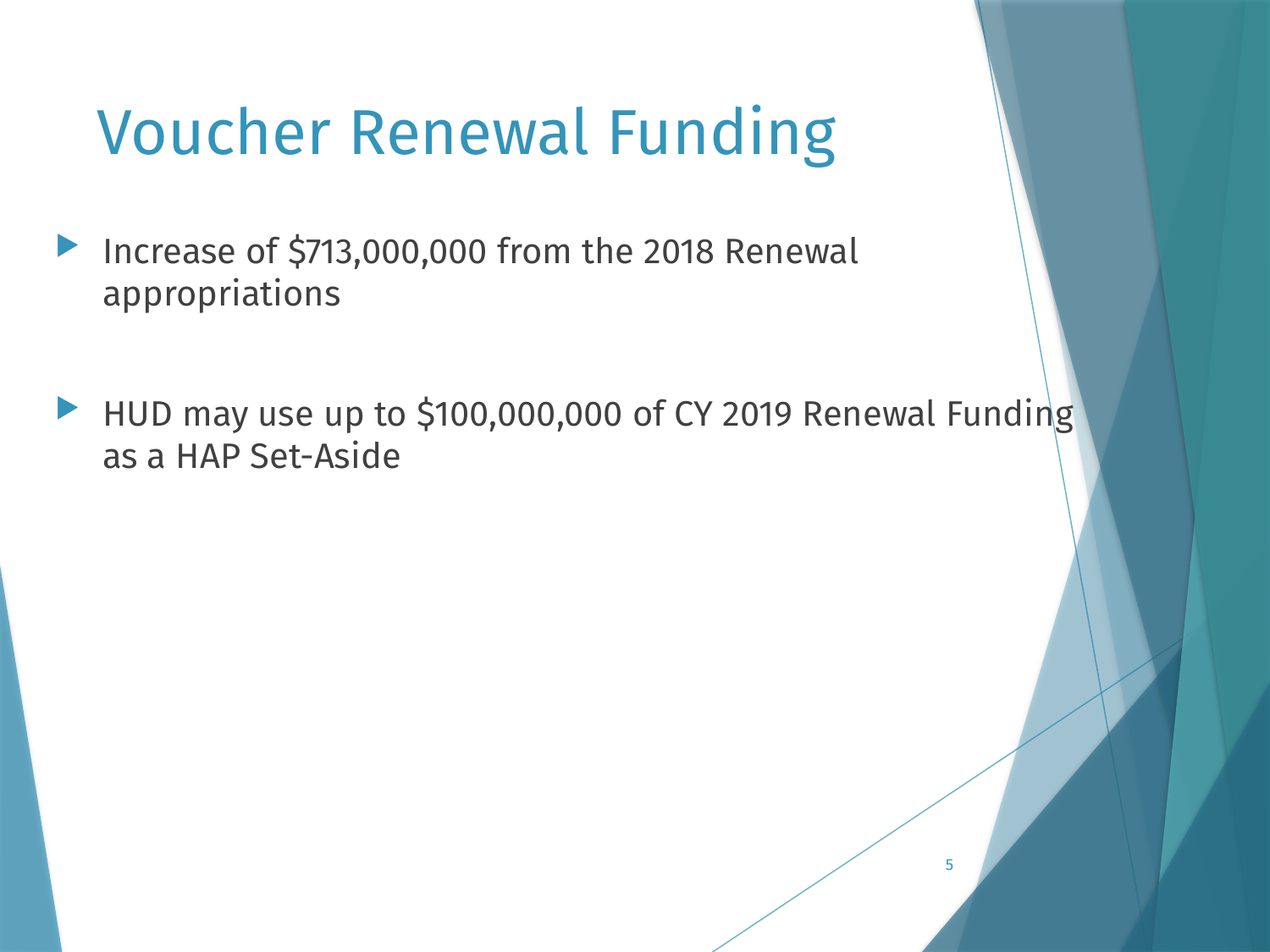

# Voucher Renewal Funding
Increase of $713,000,000 from the 2018 Renewal appropriations

HUD may use up to $100,000,000 of CY 2019 Renewal Funding as a HAP Set-Aside

5